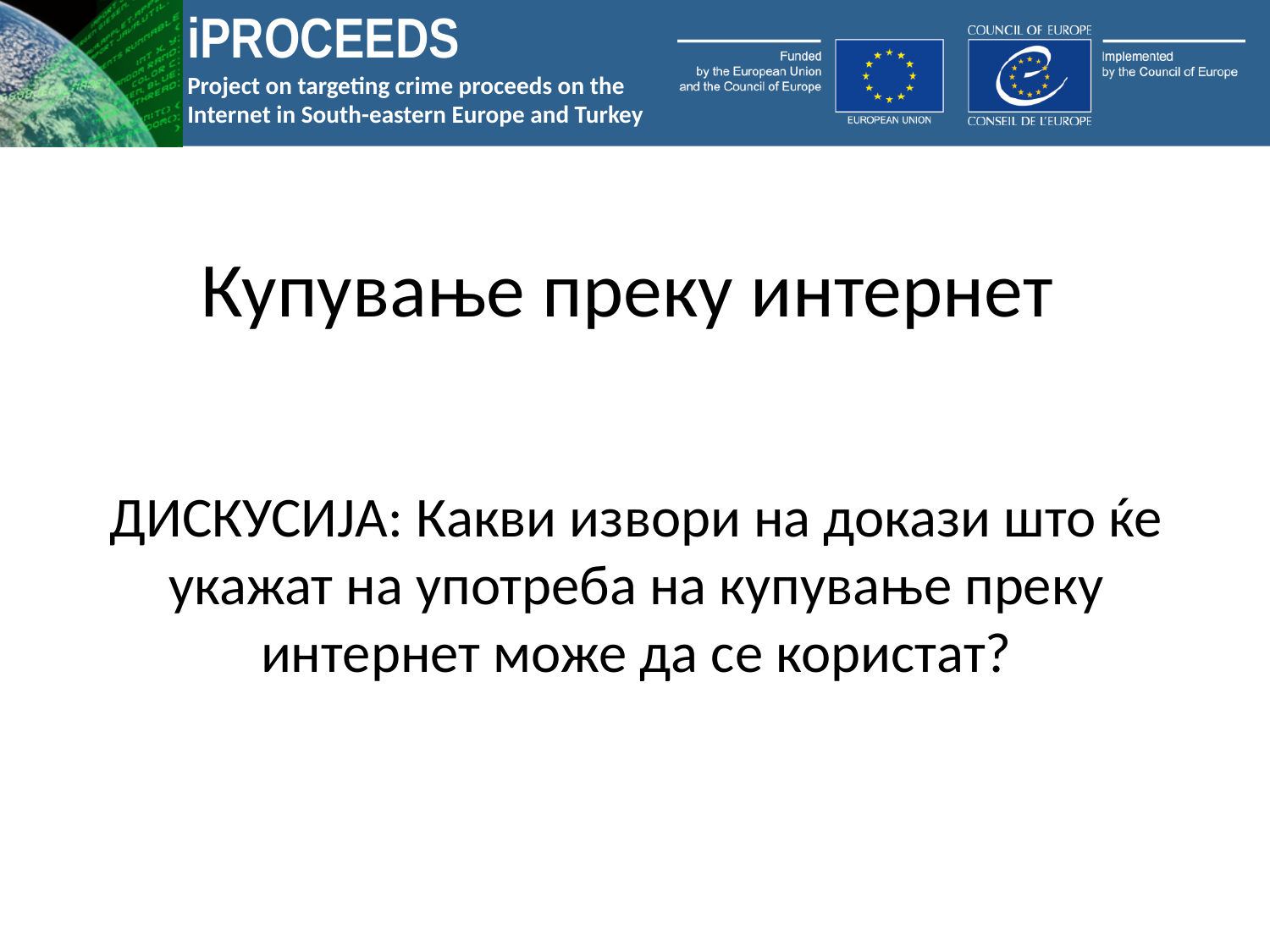

# Купување преку интернет

ДИСКУСИЈА: Какви извори на докази што ќе укажат на употреба на купување преку интернет може да се користат?